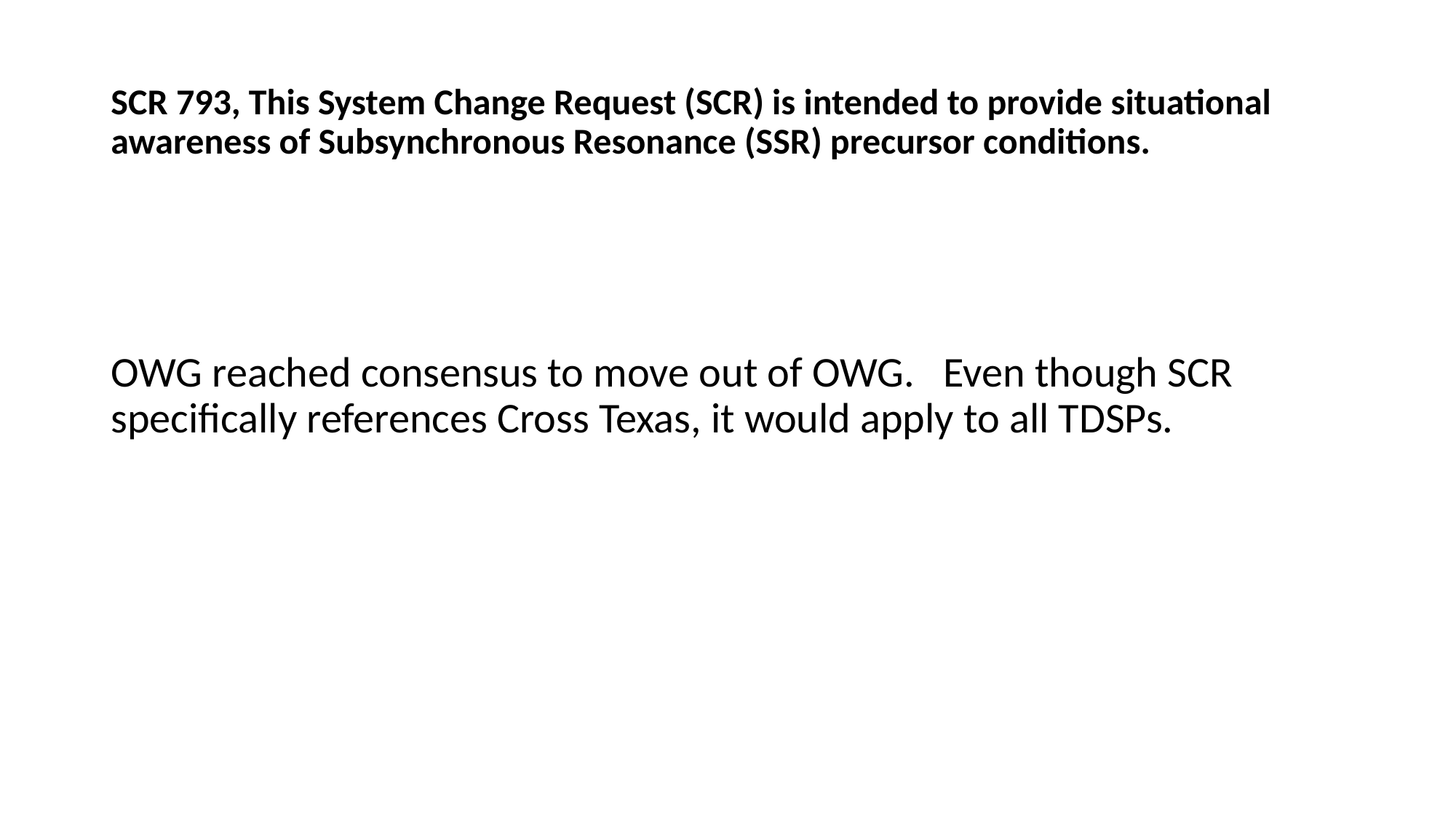

# SCR 793, This System Change Request (SCR) is intended to provide situational awareness of Subsynchronous Resonance (SSR) precursor conditions.

OWG reached consensus to move out of OWG.   Even though SCR specifically references Cross Texas, it would apply to all TDSPs.